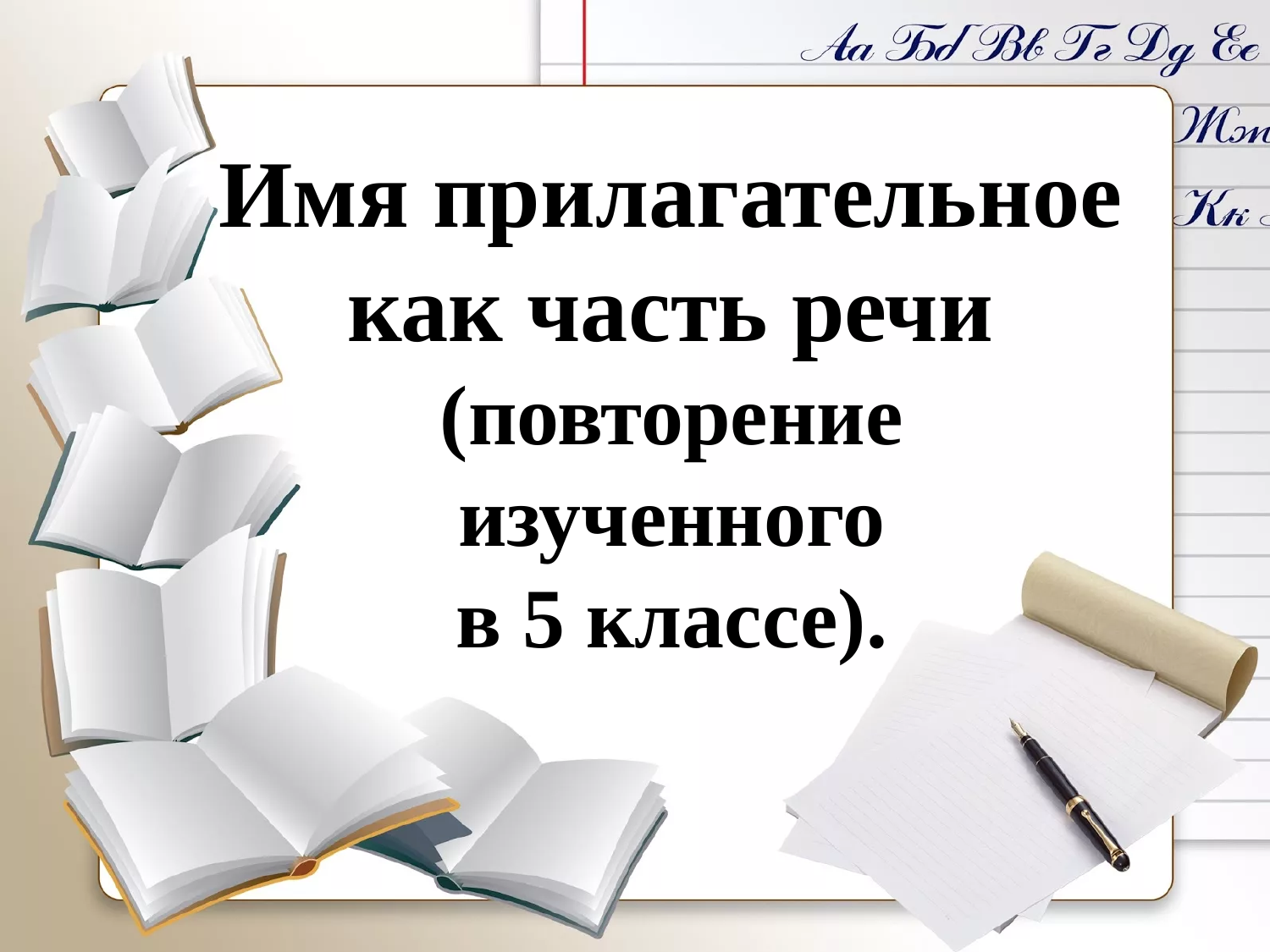

# Имя прилагательное как часть речи (повторение изученного в 5 классе).